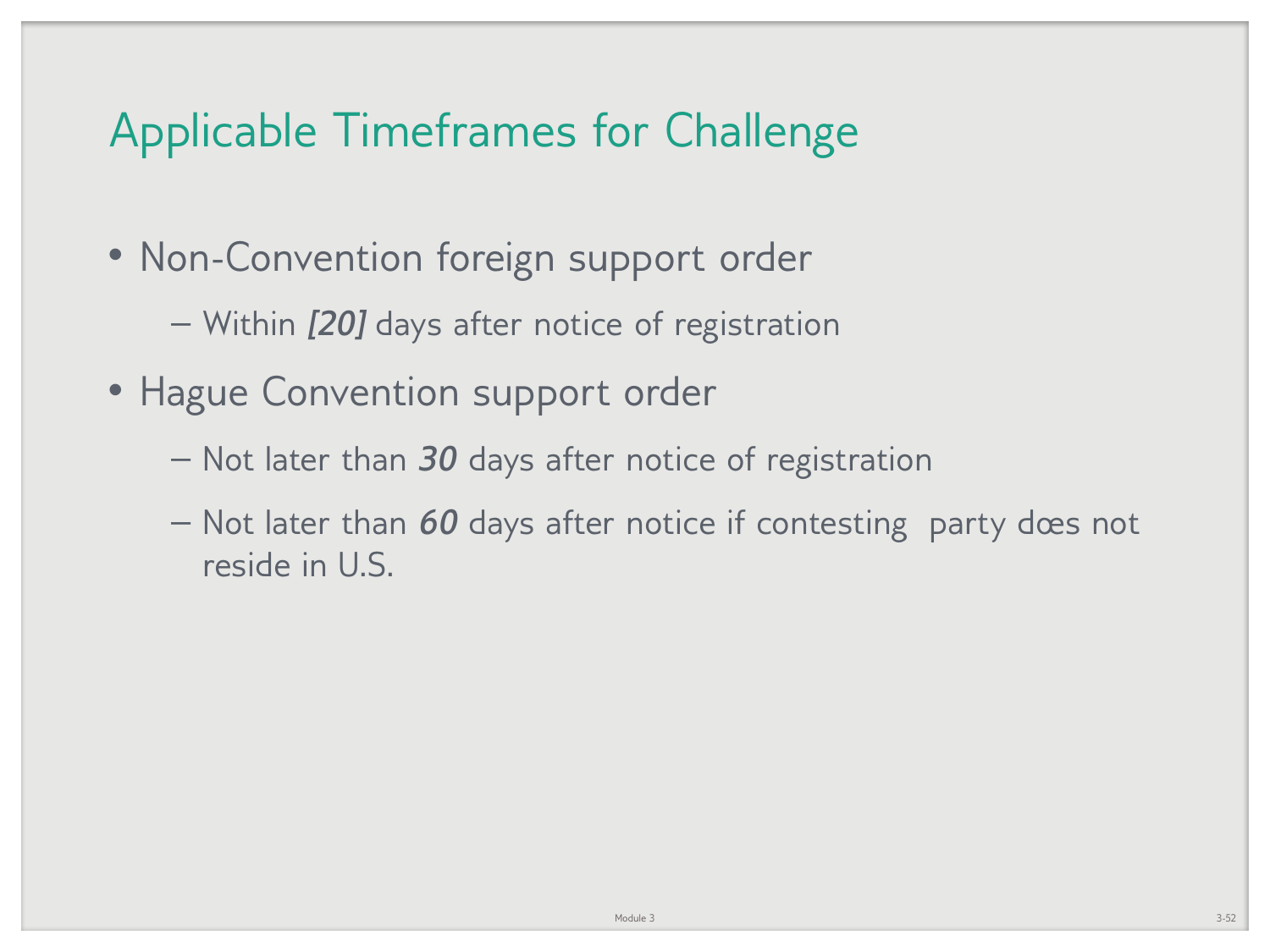

# Applicable Timeframes for Challenge
Non-Convention foreign support order
Within [20] days after notice of registration
Hague Convention support order
Not later than 30 days after notice of registration
Not later than 60 days after notice if contesting  party does not reside in U.S.

Module 3
3-52